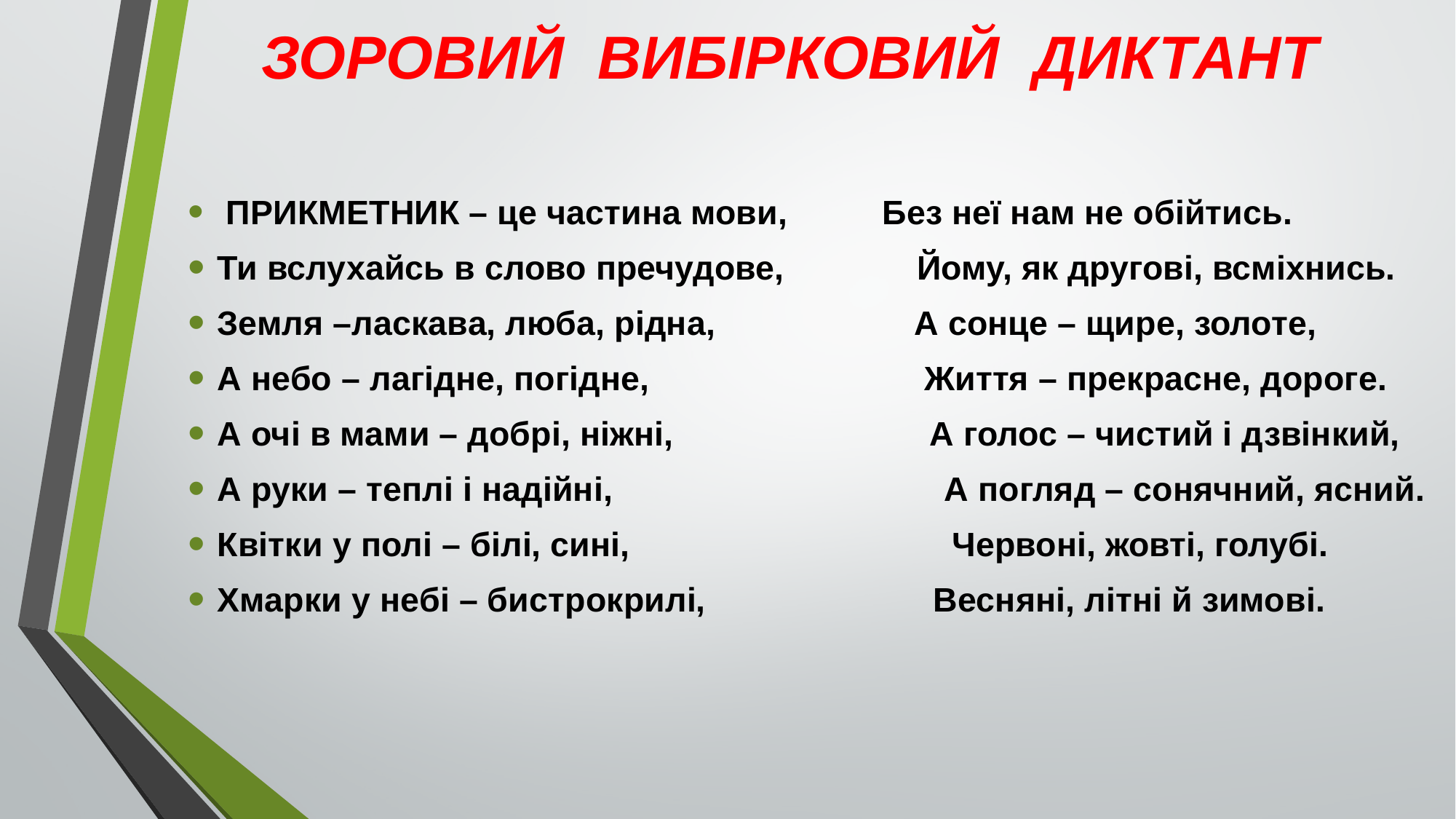

# ЗОРОВИЙ  ВИБІРКОВИЙ  ДИКТАНТ
 ПРИКМЕТНИК – це частина мови,          Без неї нам не обійтись.
Ти вслухайсь в слово пречудове,              Йому, як другові, всміхнись.
Земля –ласкава, люба, рідна,                     А сонце – щире, золоте,
А небо – лагідне, погідне,                             Життя – прекрасне, дороге.
А очі в мами – добрі, ніжні,                           А голос – чистий і дзвінкий,
А руки – теплі і надійні,                                   А погляд – сонячний, ясний.
Квітки у полі – білі, сині,                                  Червоні, жовті, голубі.
Хмарки у небі – бистрокрилі,                        Весняні, літні й зимові.